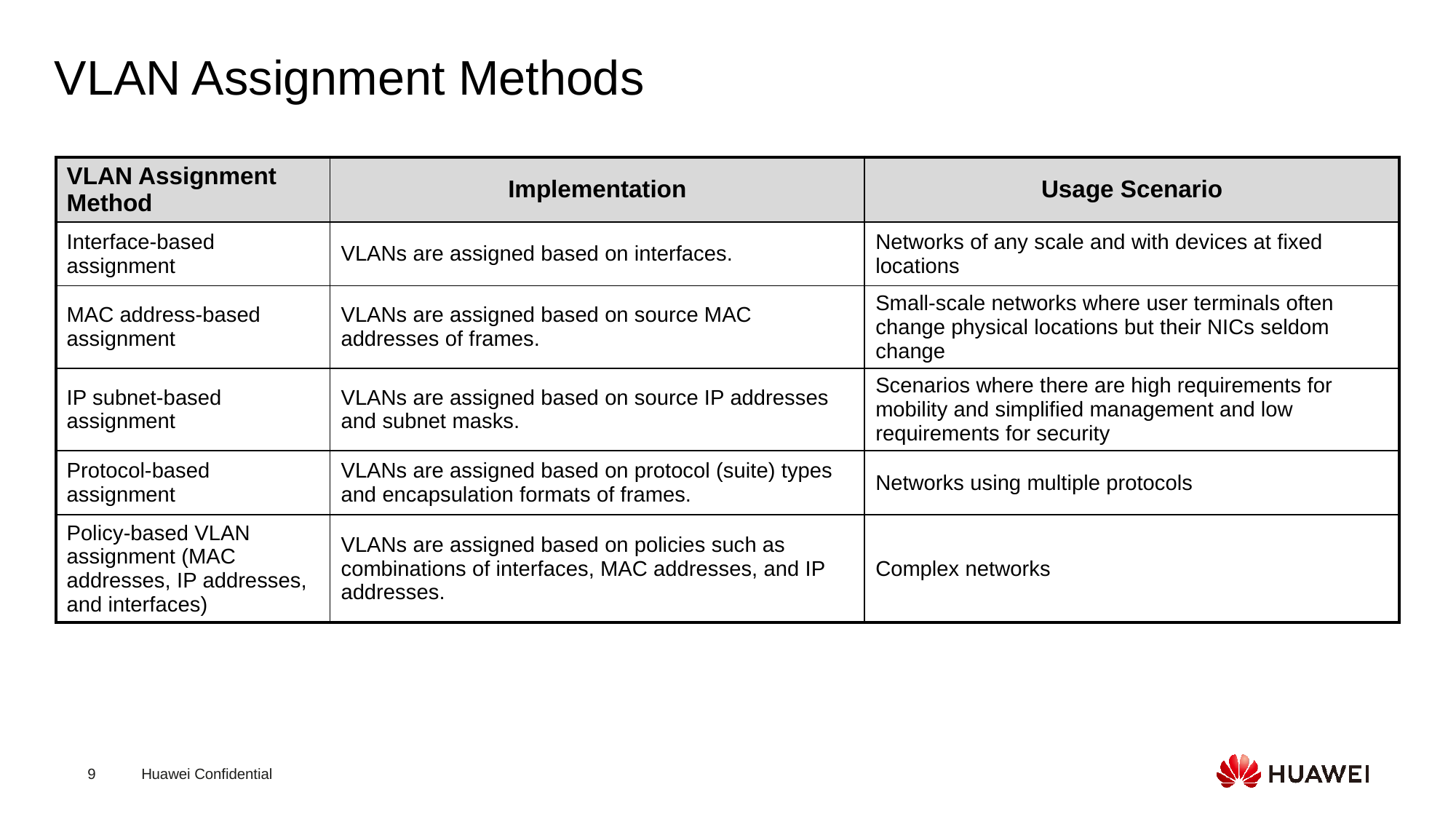

# VLAN Assignment Methods
| VLAN Assignment Method | Implementation | Usage Scenario |
| --- | --- | --- |
| Interface-based assignment | VLANs are assigned based on interfaces. | Networks of any scale and with devices at fixed locations |
| MAC address-based assignment | VLANs are assigned based on source MAC addresses of frames. | Small-scale networks where user terminals often change physical locations but their NICs seldom change |
| IP subnet-based assignment | VLANs are assigned based on source IP addresses and subnet masks. | Scenarios where there are high requirements for mobility and simplified management and low requirements for security |
| Protocol-based assignment | VLANs are assigned based on protocol (suite) types and encapsulation formats of frames. | Networks using multiple protocols |
| Policy-based VLAN assignment (MAC addresses, IP addresses, and interfaces) | VLANs are assigned based on policies such as combinations of interfaces, MAC addresses, and IP addresses. | Complex networks |